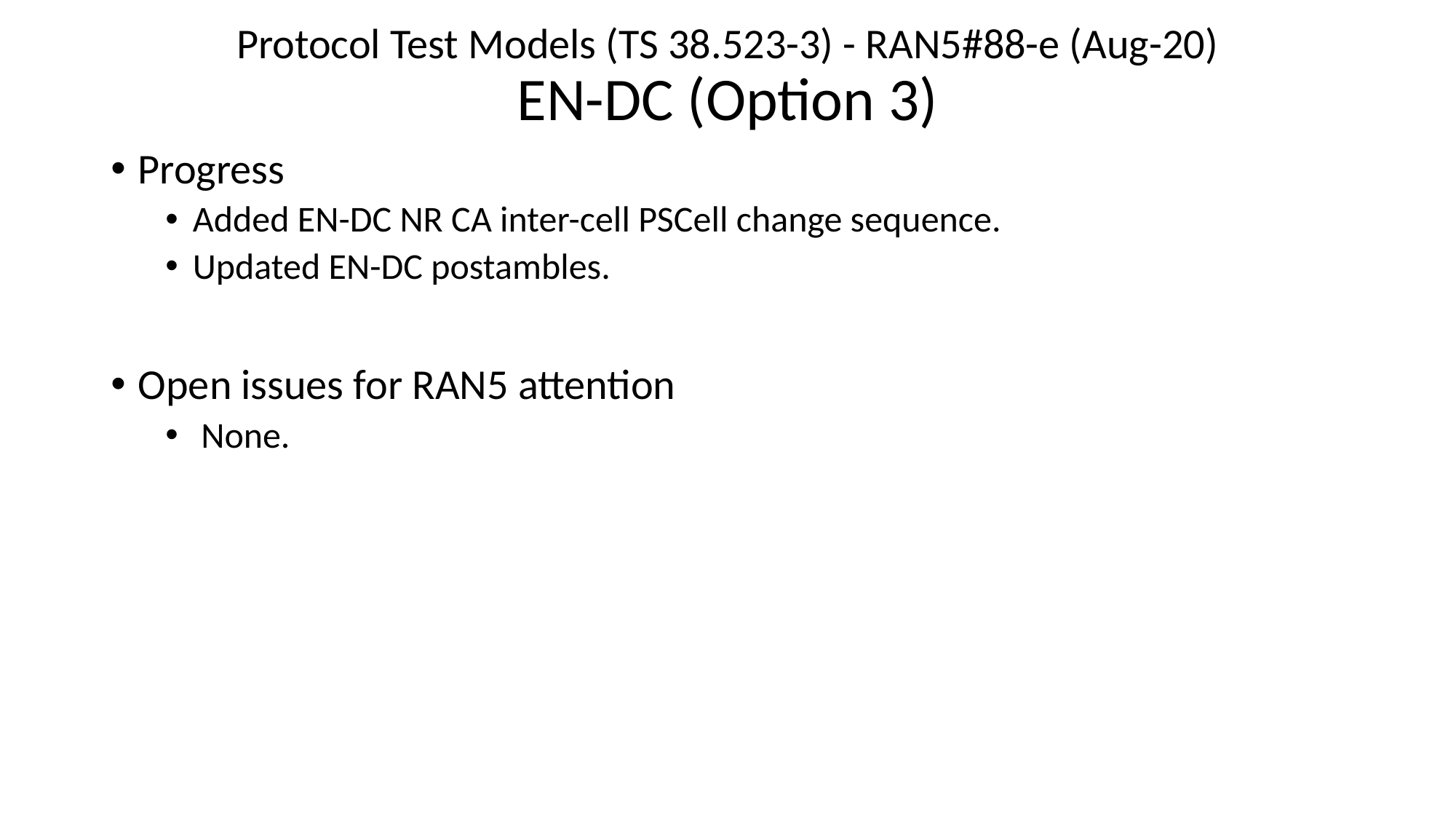

# Protocol Test Models (TS 38.523-3) - RAN5#88-e (Aug-20) EN-DC (Option 3)
Progress
Added EN-DC NR CA inter-cell PSCell change sequence.
Updated EN-DC postambles.

Open issues for RAN5 attention
 None.